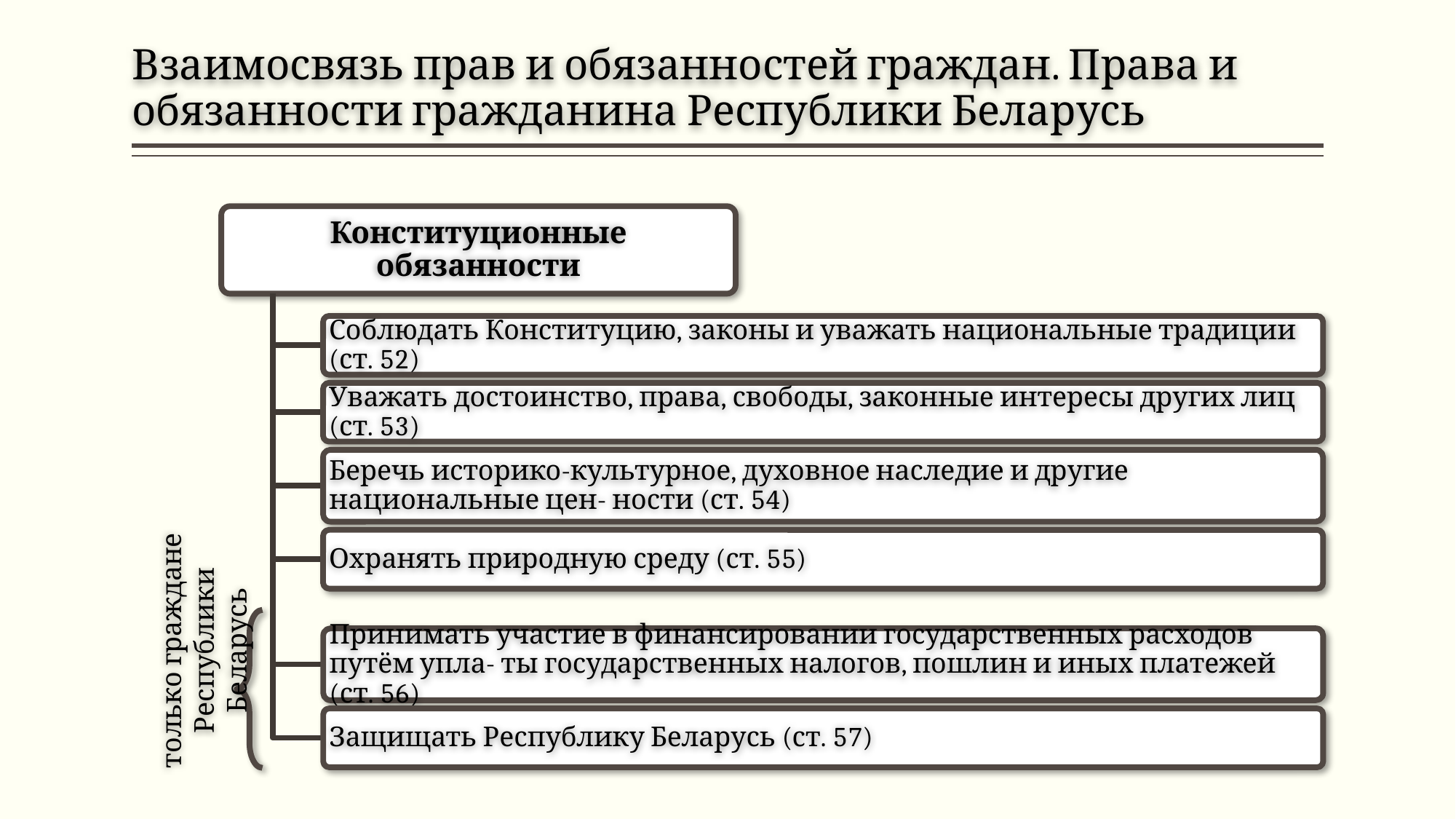

# Взаимосвязь прав и обязанностей граждан. Права и обязанности гражданина Республики Беларусь

Конституционные обязанности

Соблюдать Конституцию, законы и уважать национальные традиции (ст. 52)

Уважать достоинство, права, свободы, законные интересы других лиц (ст. 53)

Беречь историко-культурное, духовное наследие и другие национальные цен- ности (ст. 54)

Охранять природную среду (ст. 55)

Принимать участие в финансировании государственных расходов путём упла- ты государственных налогов, пошлин и иных платежей (ст. 56)

Защищать Республику Беларусь (ст. 57)

только граждане Республики Беларусь